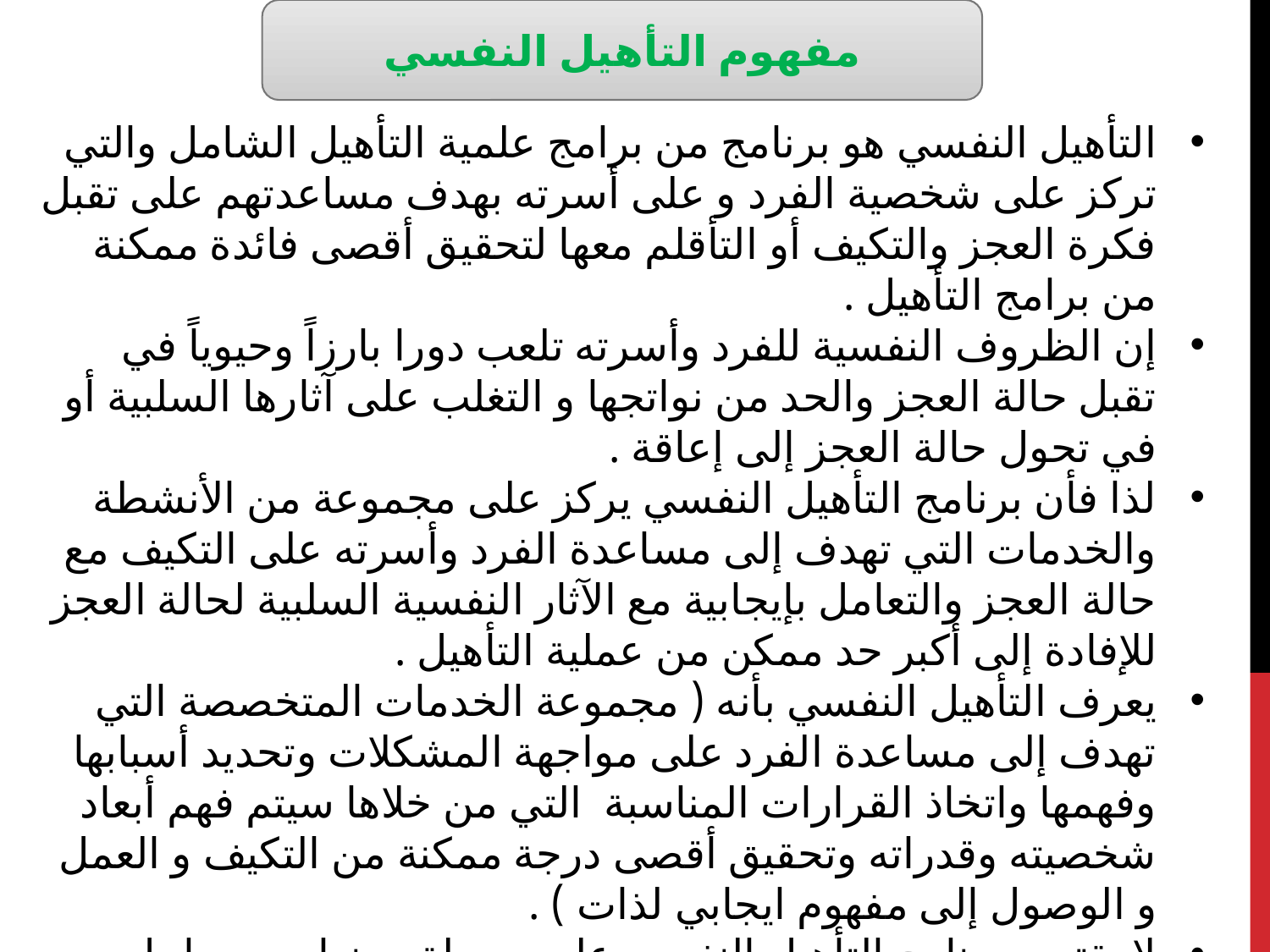

مفهوم التأهيل النفسي
التأهيل النفسي هو برنامج من برامج علمية التأهيل الشامل والتي تركز على شخصية الفرد و على أسرته بهدف مساعدتهم على تقبل فكرة العجز والتكيف أو التأقلم معها لتحقيق أقصى فائدة ممكنة من برامج التأهيل .
إن الظروف النفسية للفرد وأسرته تلعب دورا بارزاً وحيوياً في تقبل حالة العجز والحد من نواتجها و التغلب على آثارها السلبية أو في تحول حالة العجز إلى إعاقة .
لذا فأن برنامج التأهيل النفسي يركز على مجموعة من الأنشطة والخدمات التي تهدف إلى مساعدة الفرد وأسرته على التكيف مع حالة العجز والتعامل بإيجابية مع الآثار النفسية السلبية لحالة العجز للإفادة إلى أكبر حد ممكن من عملية التأهيل .
يعرف التأهيل النفسي بأنه ( مجموعة الخدمات المتخصصة التي تهدف إلى مساعدة الفرد على مواجهة المشكلات وتحديد أسبابها وفهمها واتخاذ القرارات المناسبة  التي من خلاها سيتم فهم أبعاد شخصيته وقدراته وتحقيق أقصى درجة ممكنة من التكيف و العمل و الوصول إلى مفهوم ايجابي لذات ) .
لا يقتصر برنامج التأهيل النفسي على مرحلة بعينها من مراحل عملية التأهيل بل هو عملية أساسية يجب أن تتزامن مع جميع المراحل بدءاً من مرحلة الاكتشاف المبكر وتشخيص الإعاقة وحتى مرحلة الاندماج في المجتمع وإقفال الحالة.